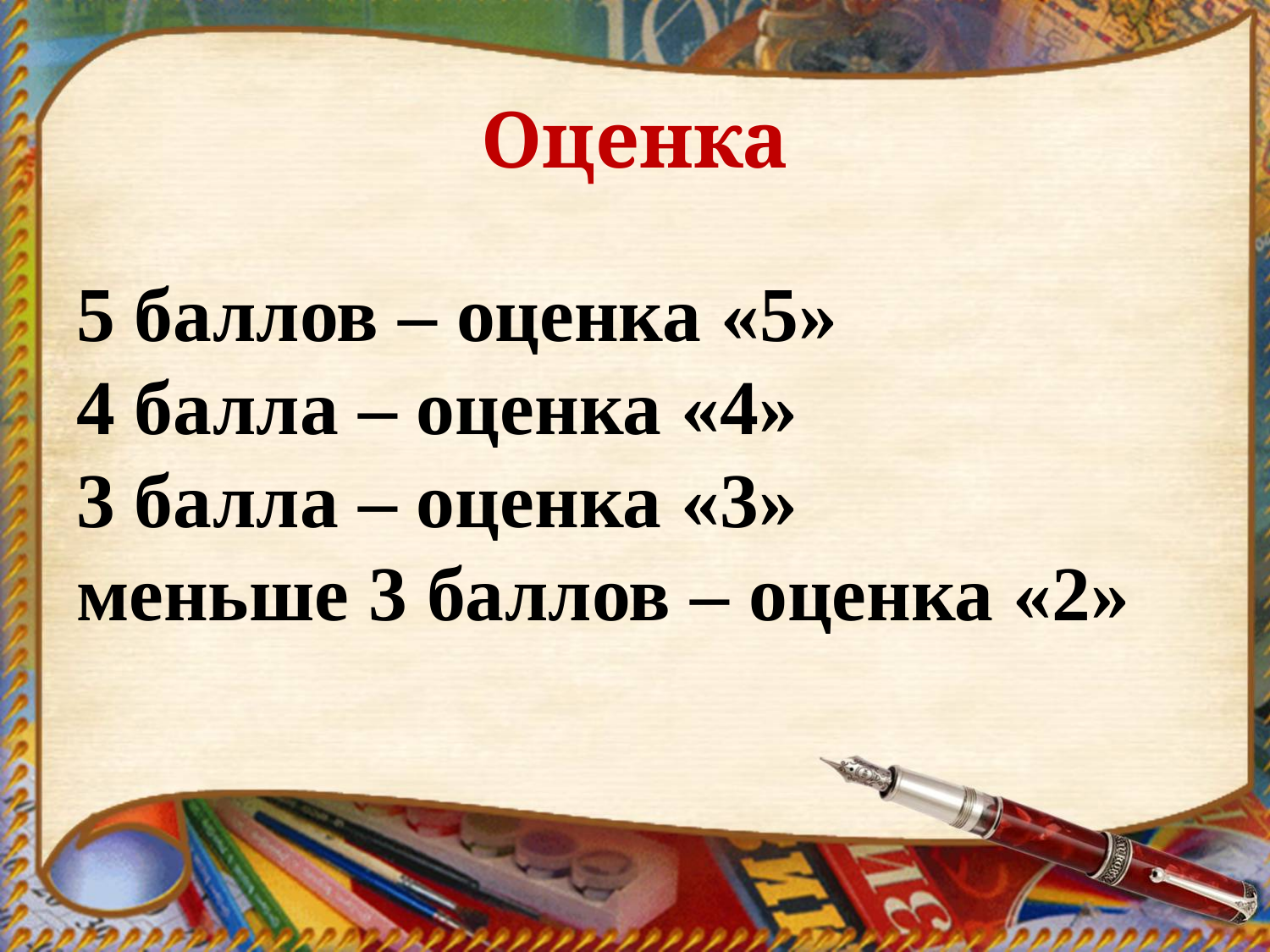

# Оценка
5 баллов – оценка «5»
4 балла – оценка «4»
3 балла – оценка «3»
меньше 3 баллов – оценка «2»